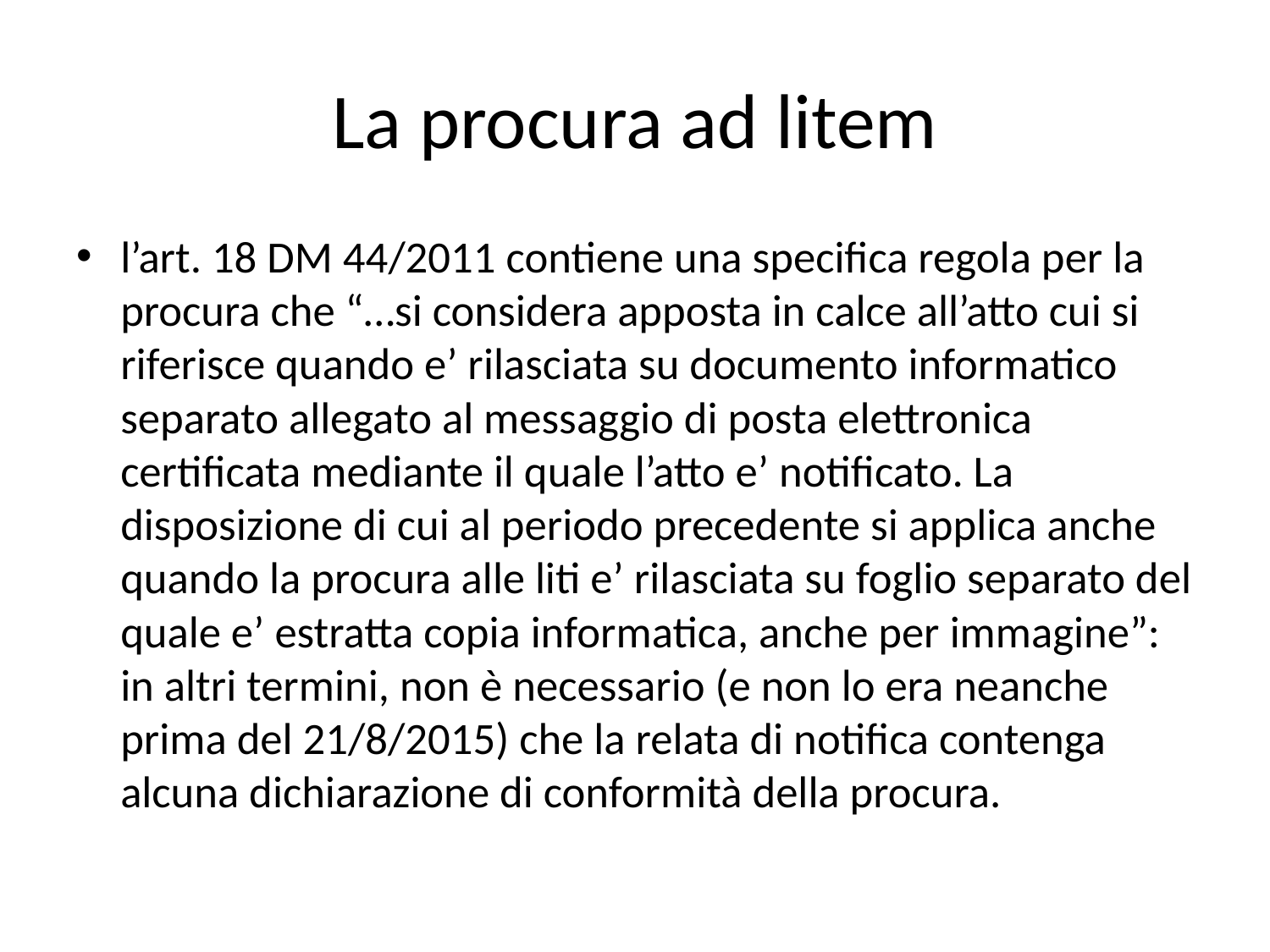

# La procura ad litem
l’art. 18 DM 44/2011 contiene una specifica regola per la procura che “…si considera apposta in calce all’atto cui si riferisce quando e’ rilasciata su documento informatico separato allegato al messaggio di posta elettronica certificata mediante il quale l’atto e’ notificato. La disposizione di cui al periodo precedente si applica anche quando la procura alle liti e’ rilasciata su foglio separato del quale e’ estratta copia informatica, anche per immagine”: in altri termini, non è necessario (e non lo era neanche prima del 21/8/2015) che la relata di notifica contenga alcuna dichiarazione di conformità della procura.